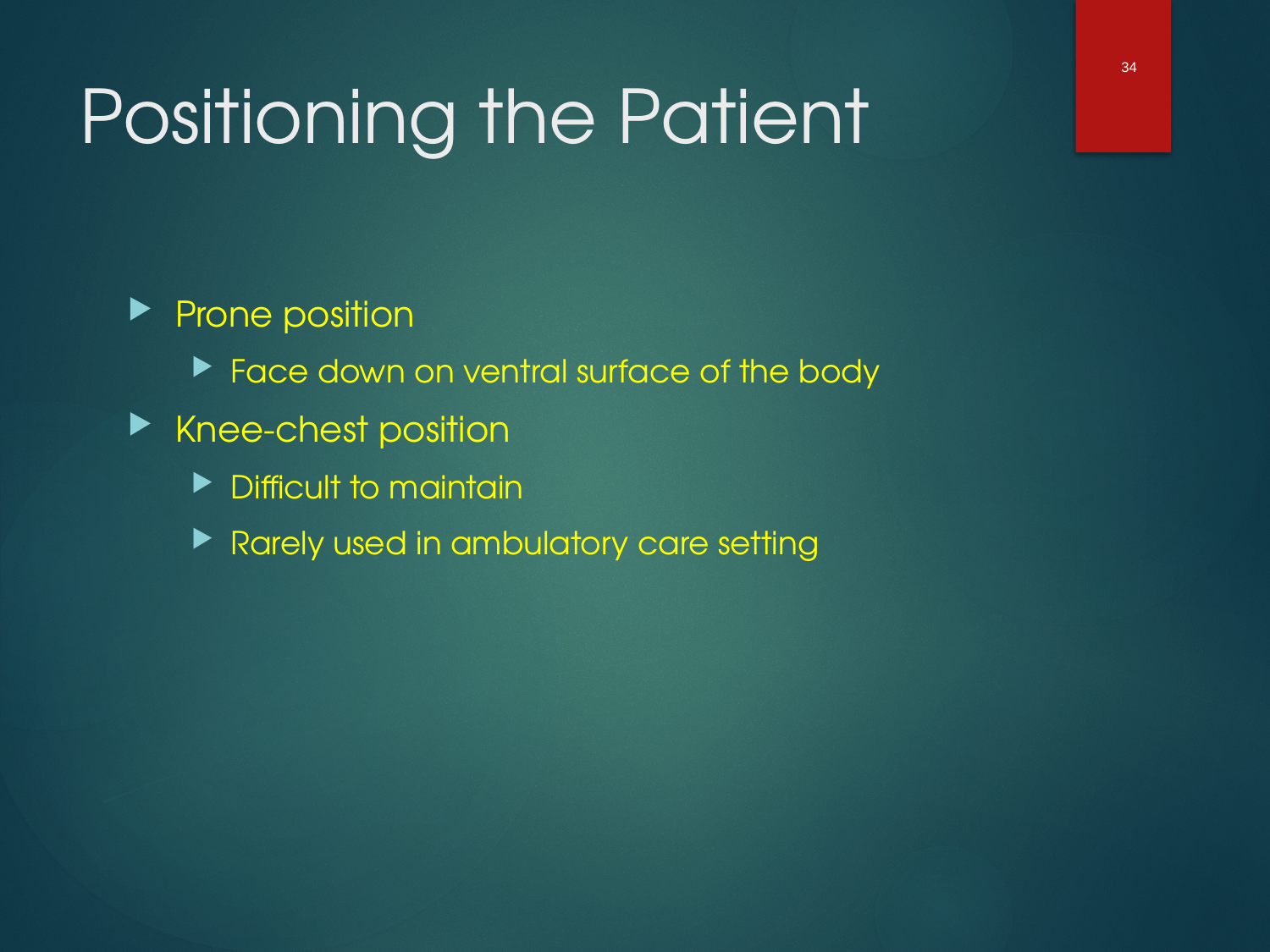

34

# Positioning the Patient
Prone position
Face down on ventral surface of the body
Knee-chest position
Difficult to maintain
Rarely used in ambulatory care setting